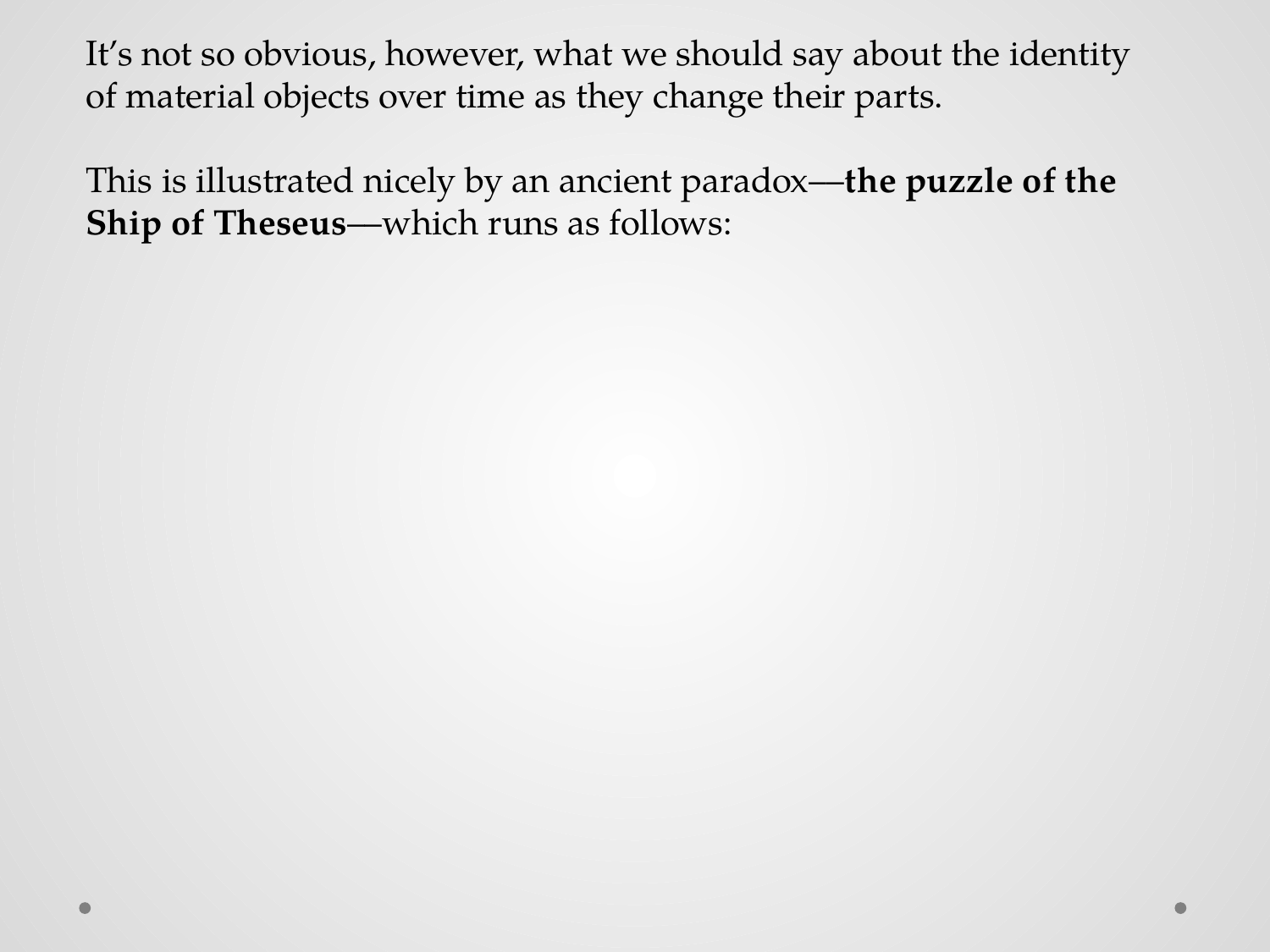

It’s not so obvious, however, what we should say about the identity of material objects over time as they change their parts.

This is illustrated nicely by an ancient paradox––the puzzle of the Ship of Theseus––which runs as follows: